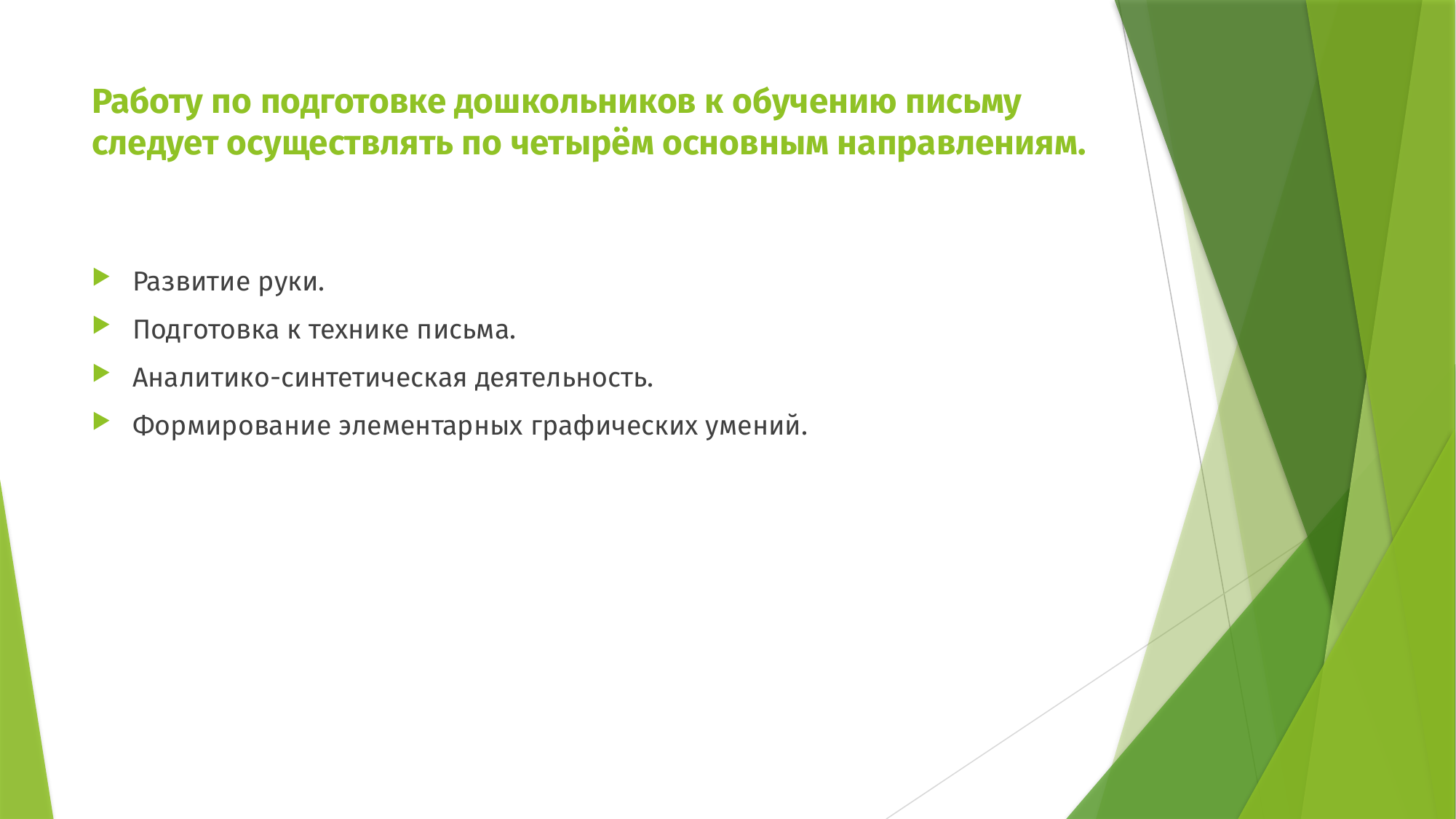

# Работу по подготовке дошкольников к обучению письму следует осуществлять по четырём основным направлениям.
Развитие руки.
Подготовка к технике письма.
Аналитико-синтетическая деятельность.
Формирование элементарных графических умений.